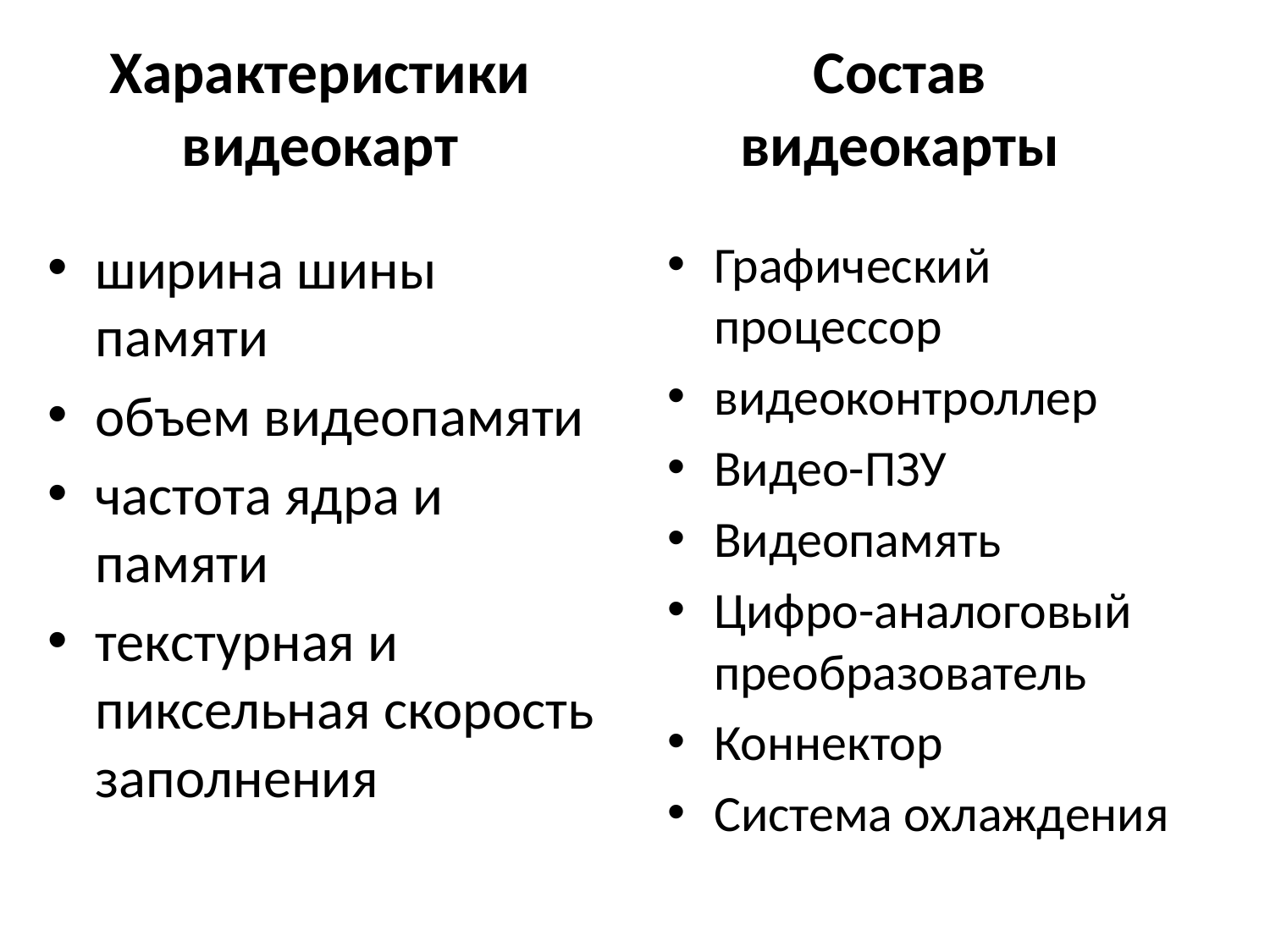

# Характеристики видеокарт
Состав видеокарты
ширина шины памяти
объем видеопамяти
частота ядра и памяти
текстурная и пиксельная скорость заполнения
Графический процессор
видеоконтроллер
Видео-ПЗУ
Видеопамять
Цифро-аналоговый преобразователь
Коннектор
Система охлаждения